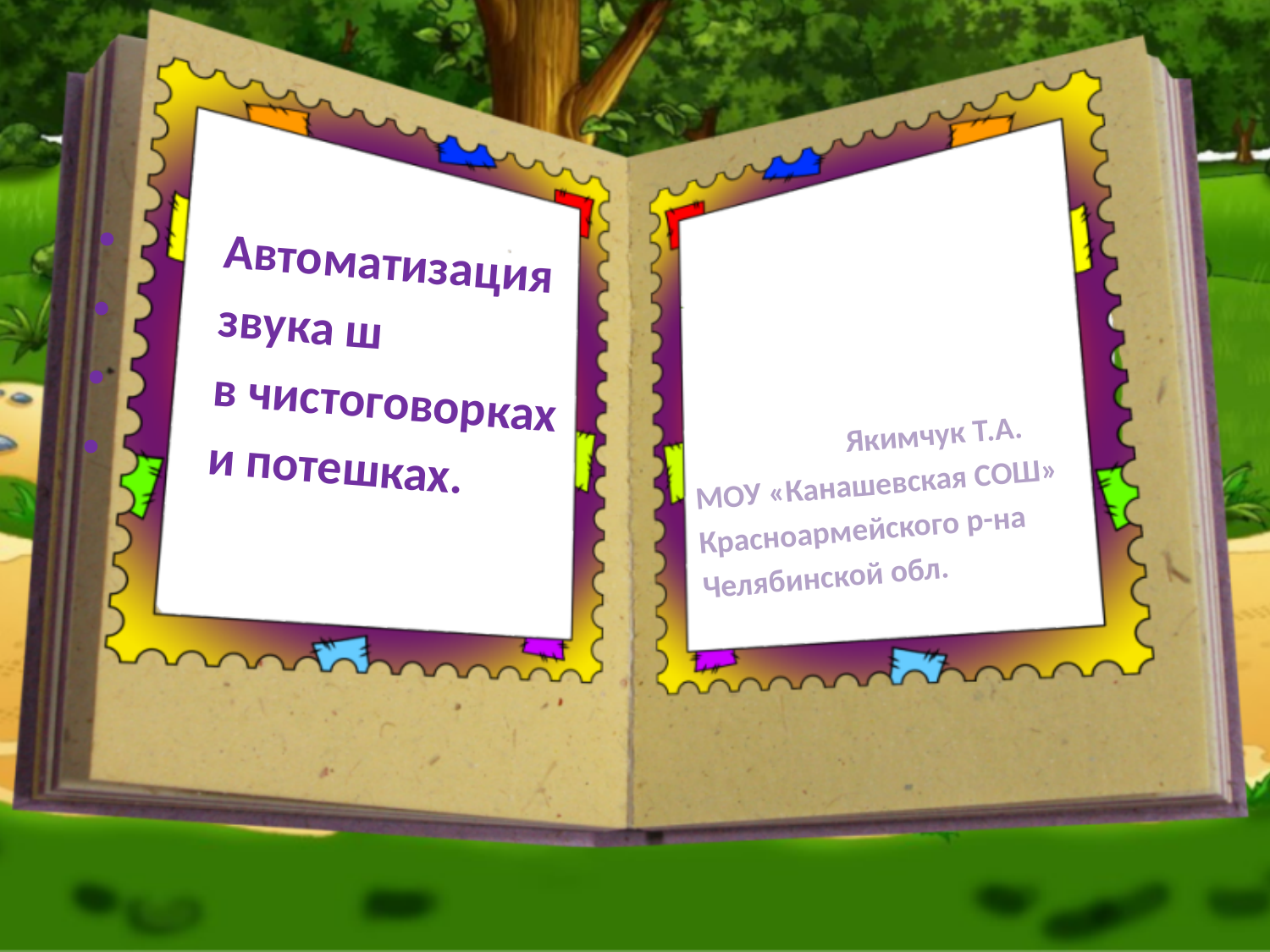

#
       Автоматизация
       звука ш
       в чистоговорках
       и потешках.
Якимчук Т.А.
МОУ «Канашевская СОШ»
Красноармейского р-на
Челябинской обл.